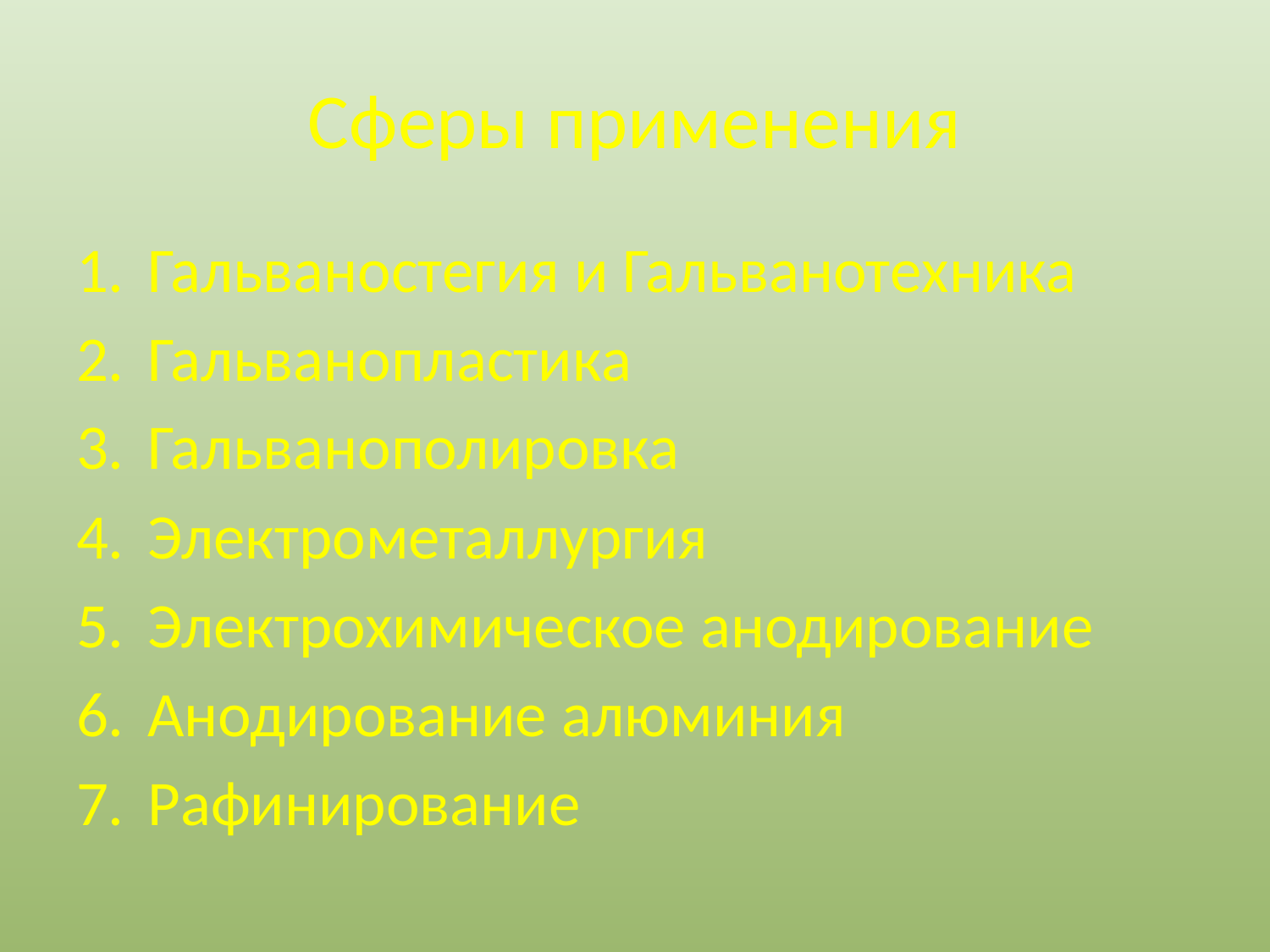

# Сферы применения
Гальваностегия и Гальванотехника
Гальванопластика
Гальванополировка
Электрометаллургия
Электрохимическое анодирование
Анодирование алюминия
Рафинирование